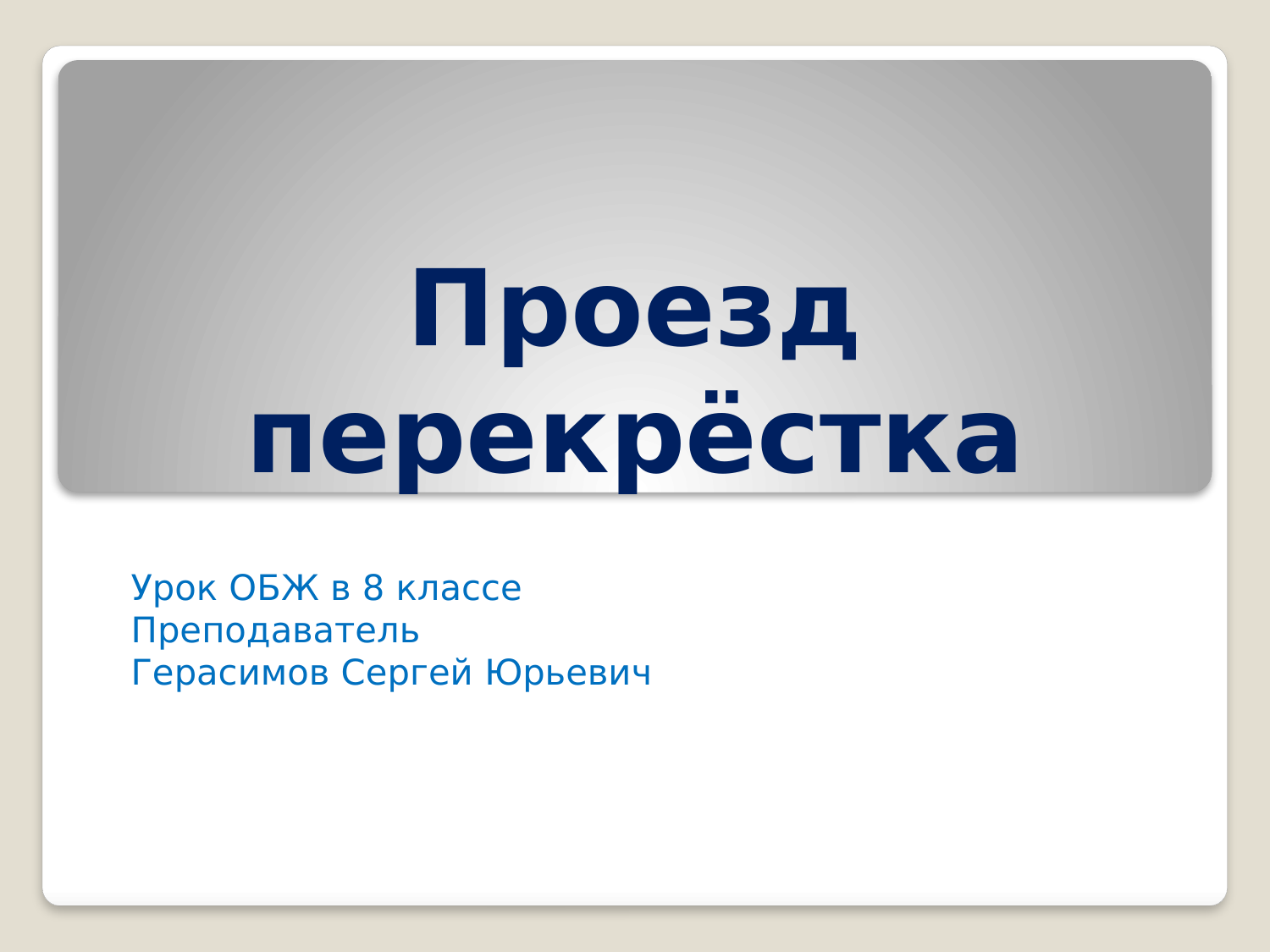

# Проезд перекрёстка
Урок ОБЖ в 8 классе
Преподаватель
Герасимов Сергей Юрьевич